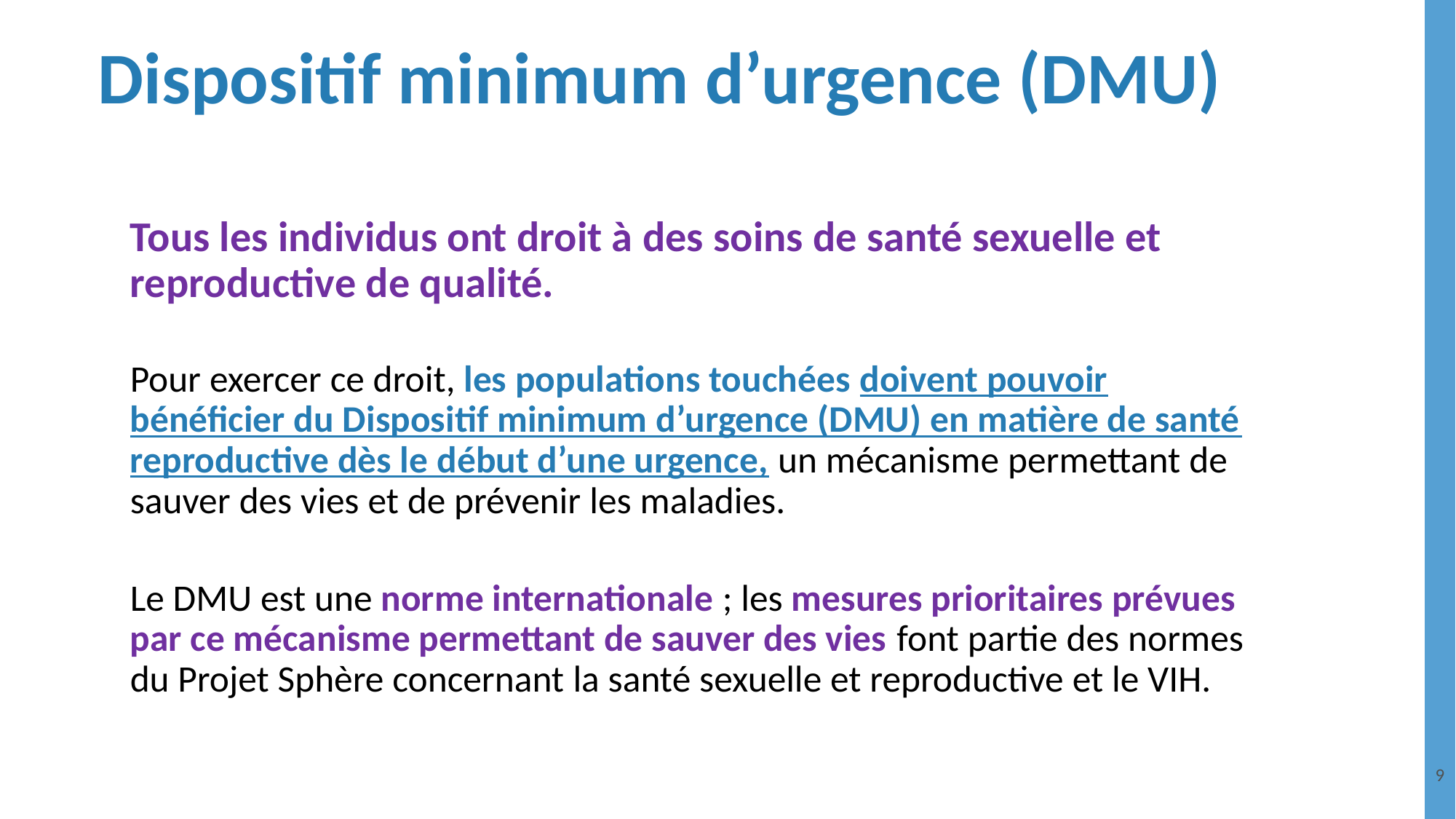

# Dispositif minimum d’urgence (DMU)
Tous les individus ont droit à des soins de santé sexuelle et reproductive de qualité.

Pour exercer ce droit, les populations touchées doivent pouvoir bénéficier du Dispositif minimum d’urgence (DMU) en matière de santé reproductive dès le début d’une urgence, un mécanisme permettant de sauver des vies et de prévenir les maladies.

Le DMU est une norme internationale ; les mesures prioritaires prévues par ce mécanisme permettant de sauver des vies font partie des normes du Projet Sphère concernant la santé sexuelle et reproductive et le VIH.

9